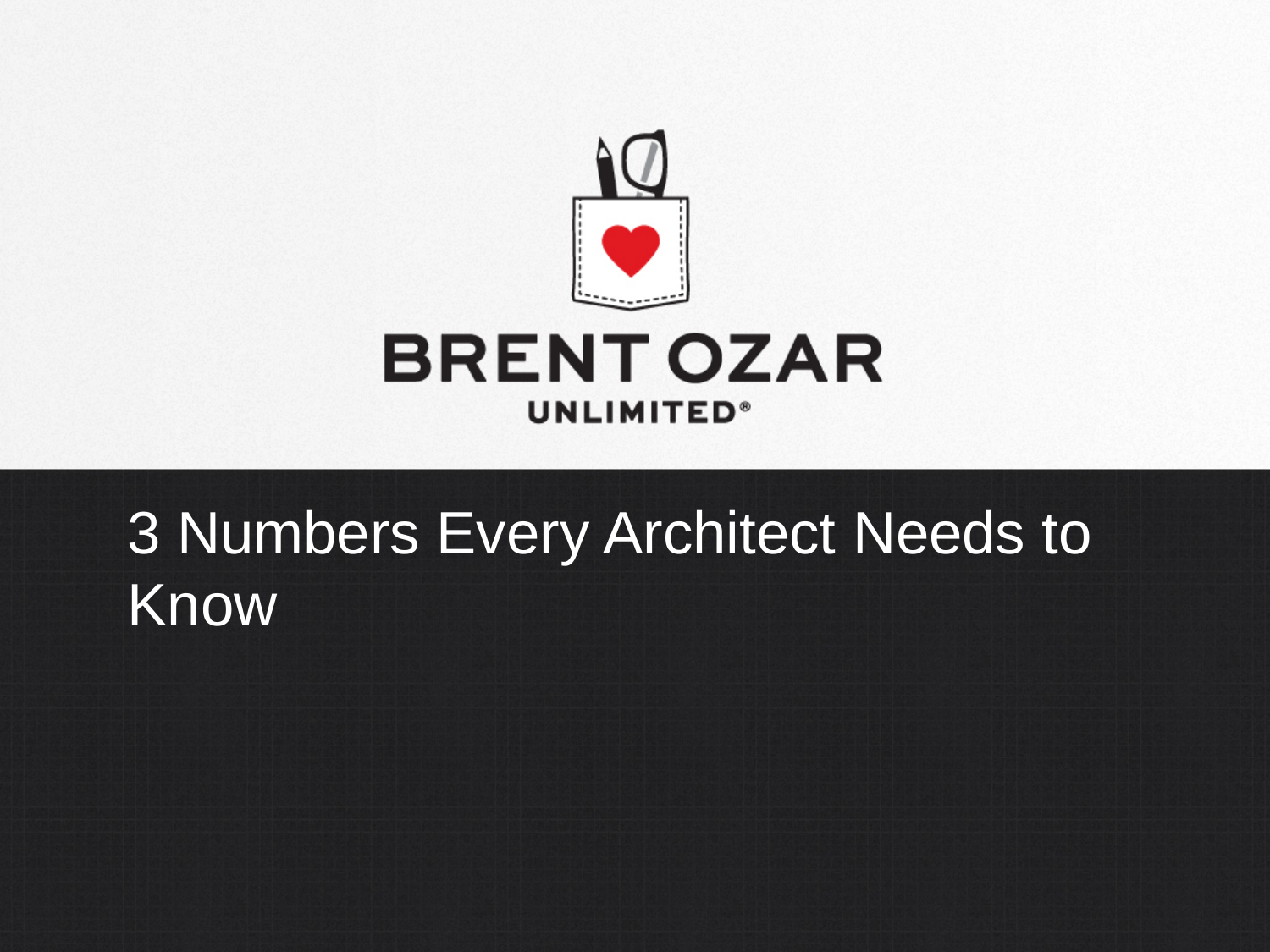

# 3 Numbers Every Architect Needs to Know